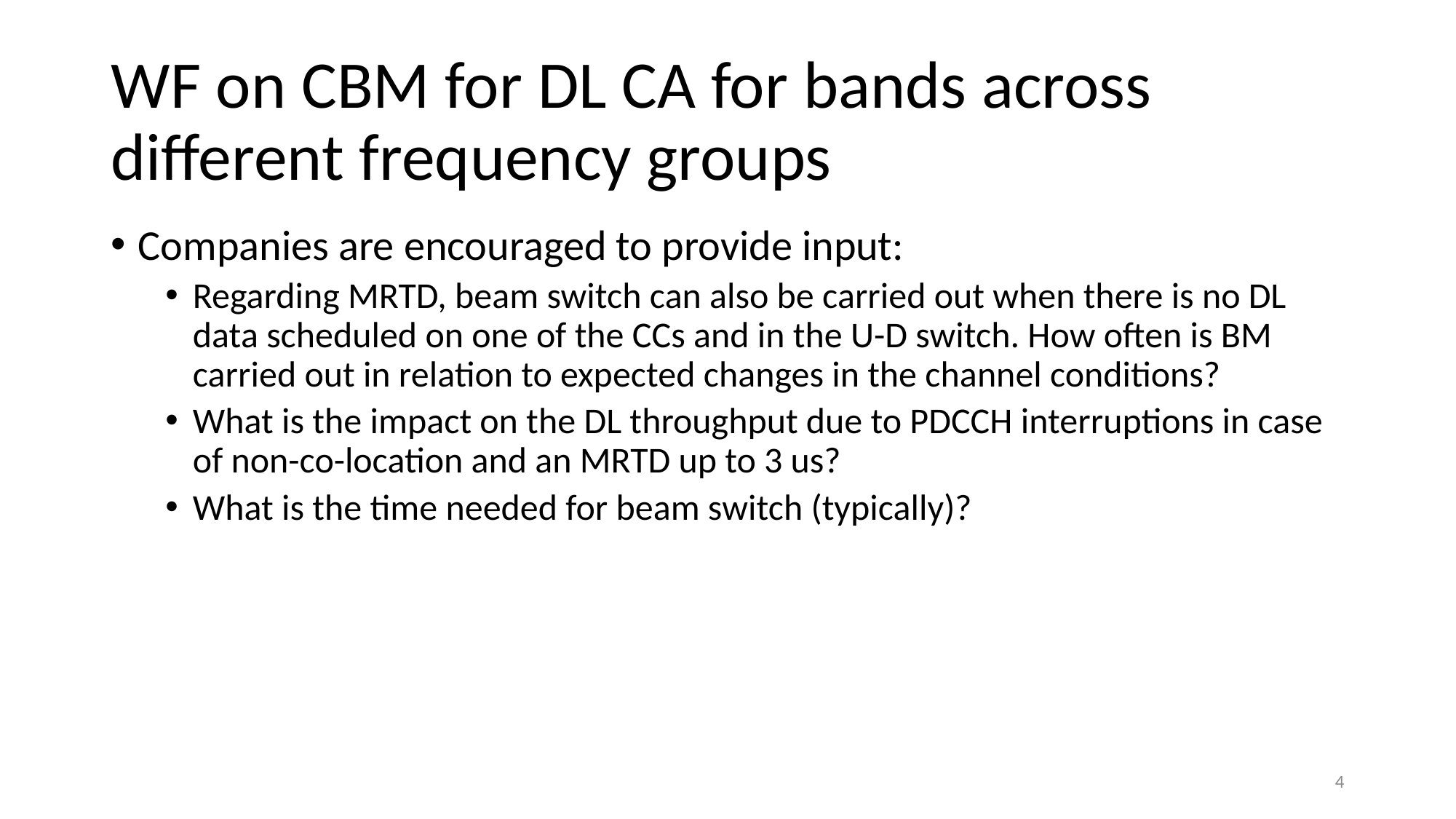

# WF on CBM for DL CA for bands across different frequency groups
Companies are encouraged to provide input:
Regarding MRTD, beam switch can also be carried out when there is no DL data scheduled on one of the CCs and in the U-D switch. How often is BM carried out in relation to expected changes in the channel conditions?
What is the impact on the DL throughput due to PDCCH interruptions in case of non-co-location and an MRTD up to 3 us?
What is the time needed for beam switch (typically)?

4